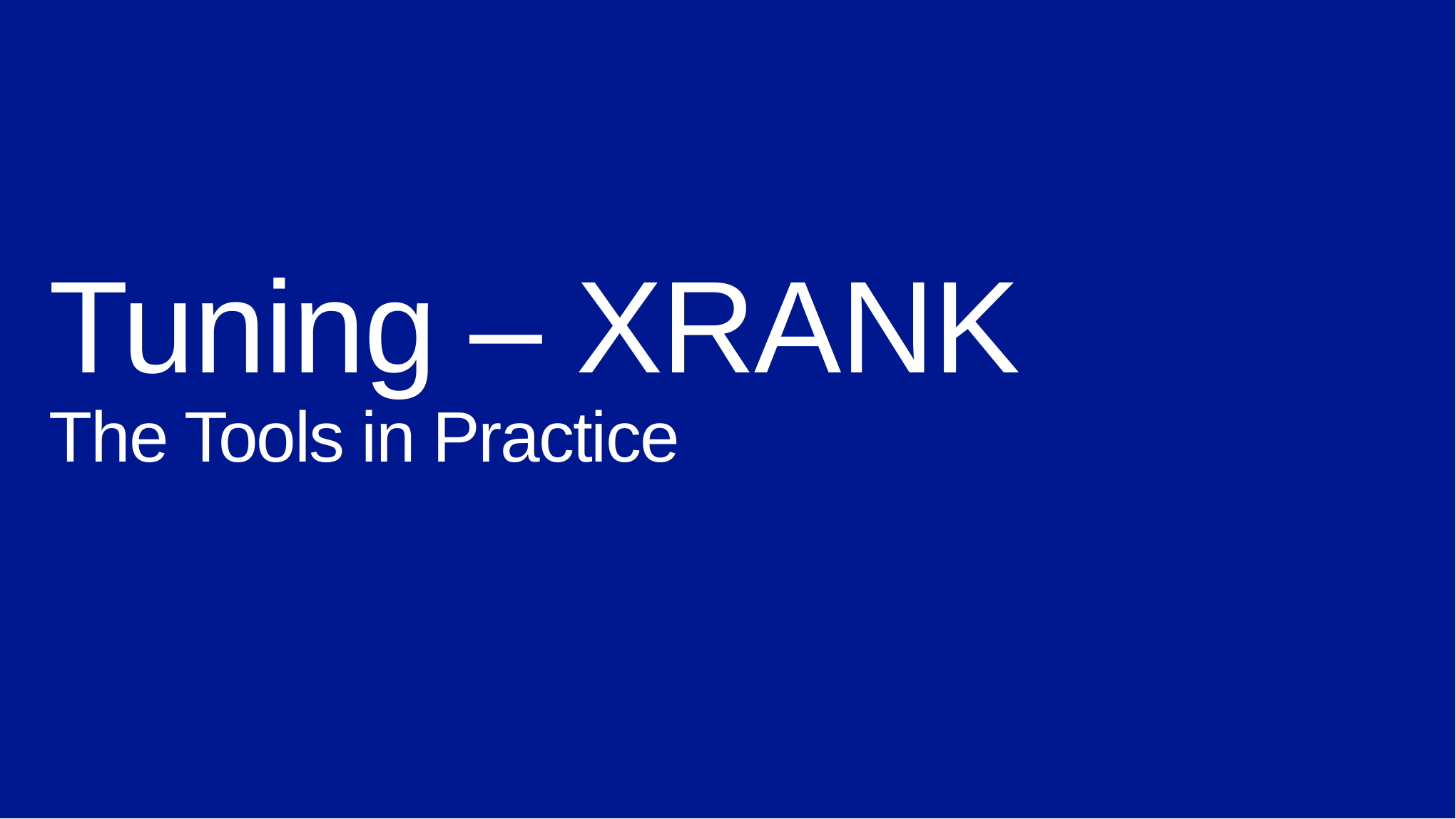

# Tuning – XRANK The Tools in Practice